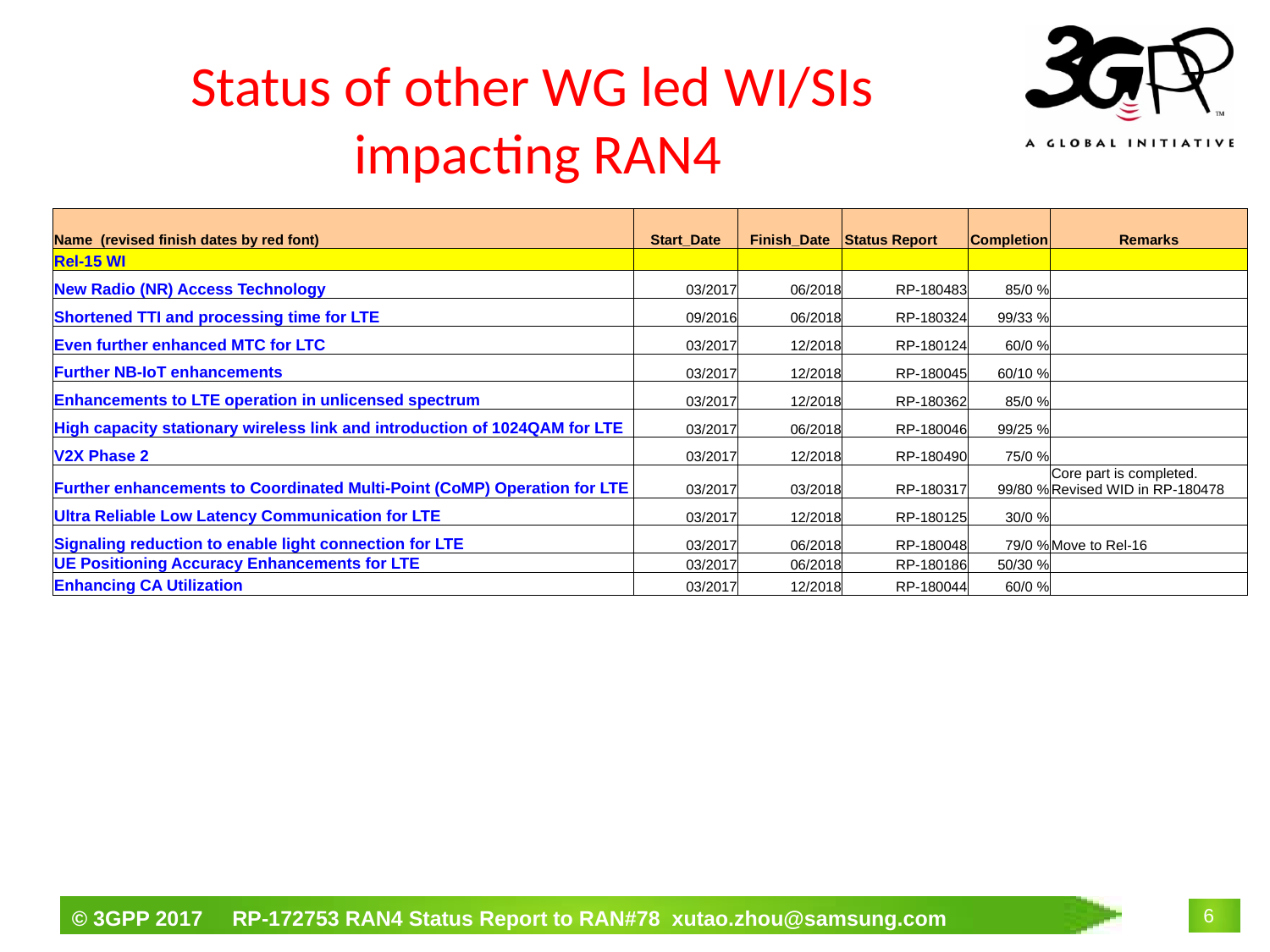

# Status of other WG led WI/SIs impacting RAN4
| Name (revised finish dates by red font) | Start\_Date | Finish\_Date | Status Report | Completion | Remarks |
| --- | --- | --- | --- | --- | --- |
| Rel-15 WI |  |  |  |  |  |
| New Radio (NR) Access Technology | 03/2017 | 06/2018 | RP-180483 | 85/0 % |  |
| Shortened TTI and processing time for LTE | 09/2016 | 06/2018 | RP-180324 | 99/33 % |  |
| Even further enhanced MTC for LTC | 03/2017 | 12/2018 | RP-180124 | 60/0 % |  |
| Further NB-IoT enhancements | 03/2017 | 12/2018 | RP-180045 | 60/10 % |  |
| Enhancements to LTE operation in unlicensed spectrum | 03/2017 | 12/2018 | RP-180362 | 85/0 % |  |
| High capacity stationary wireless link and introduction of 1024QAM for LTE | 03/2017 | 06/2018 | RP-180046 | 99/25 % |  |
| V2X Phase 2 | 03/2017 | 12/2018 | RP-180490 | 75/0 % |  |
| Further enhancements to Coordinated Multi-Point (CoMP) Operation for LTE | 03/2017 | 03/2018 | RP-180317 | 99/80 % | Core part is completed. Revised WID in RP-180478 |
| Ultra Reliable Low Latency Communication for LTE | 03/2017 | 12/2018 | RP-180125 | 30/0 % |  |
| Signaling reduction to enable light connection for LTE | 03/2017 | 06/2018 | RP-180048 | 79/0 % | Move to Rel-16 |
| UE Positioning Accuracy Enhancements for LTE | 03/2017 | 06/2018 | RP-180186 | 50/30 % |  |
| Enhancing CA Utilization | 03/2017 | 12/2018 | RP-180044 | 60/0 % |  |